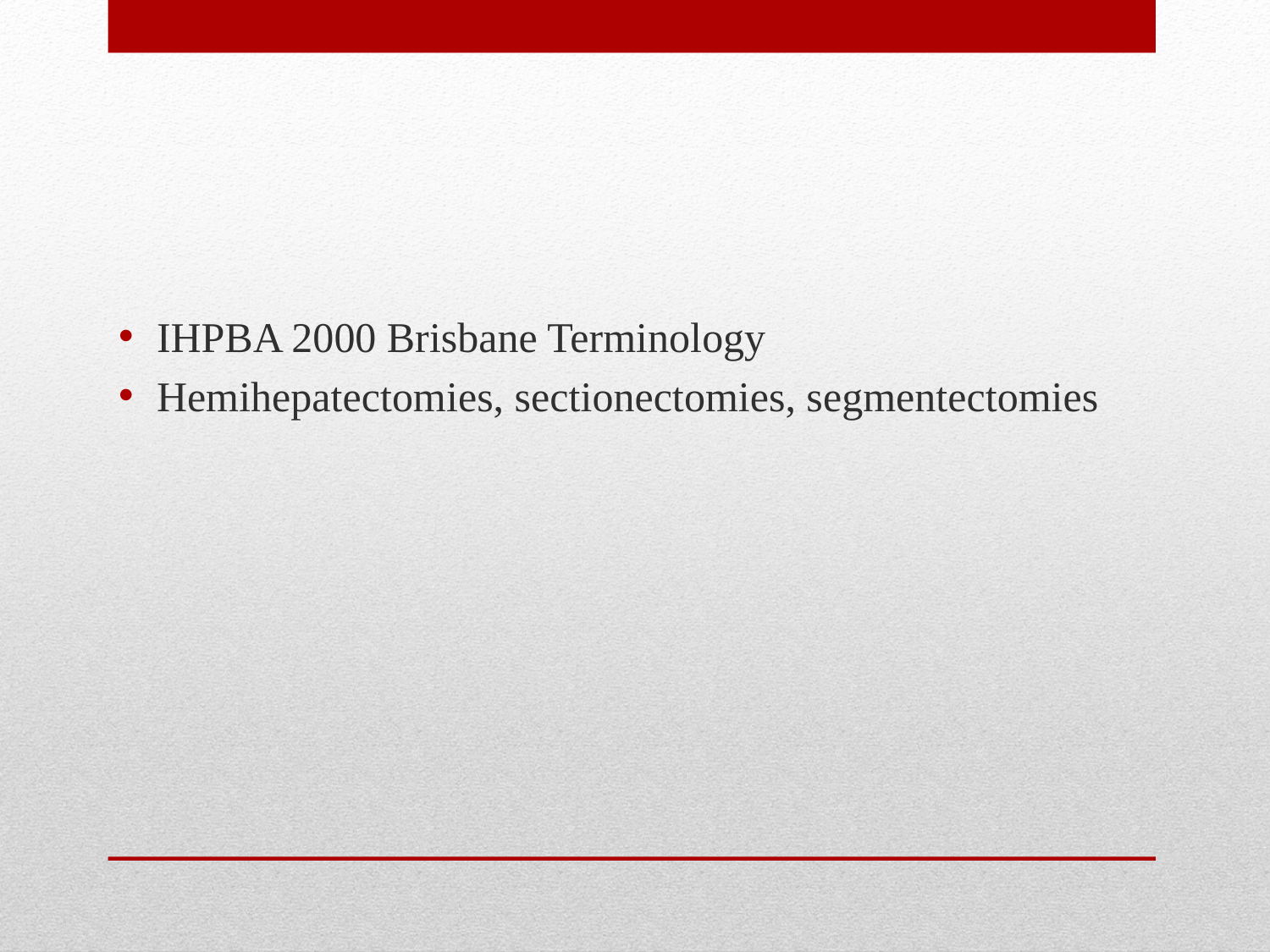

IHPBA 2000 Brisbane Terminology
Hemihepatectomies, sectionectomies, segmentectomies
#